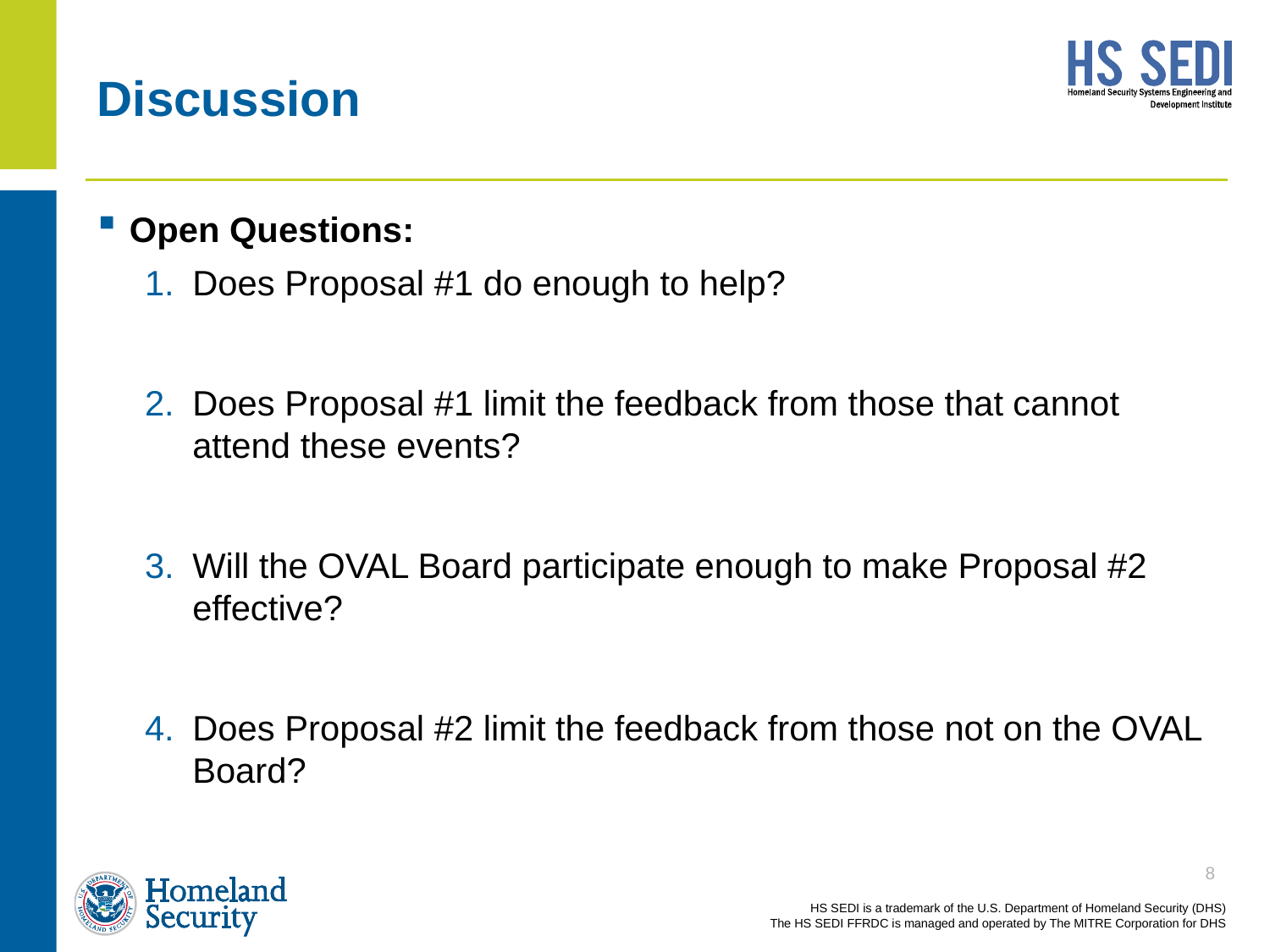

# Discussion
Open Questions:
Does Proposal #1 do enough to help?

Does Proposal #1 limit the feedback from those that cannot attend these events?

Will the OVAL Board participate enough to make Proposal #2 effective?

Does Proposal #2 limit the feedback from those not on the OVAL Board?

8